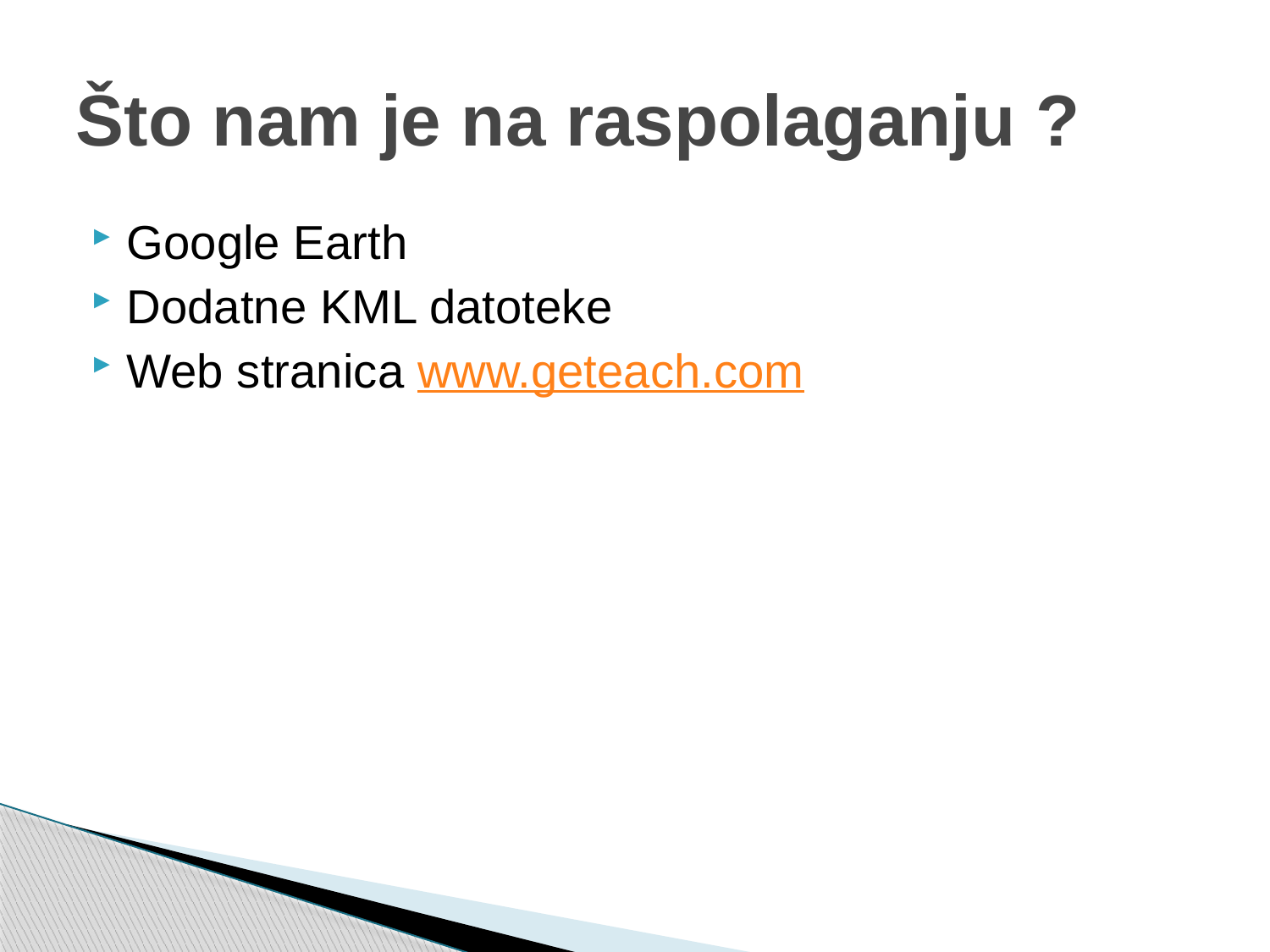

# Što nam je na raspolaganju ?
Google Earth
Dodatne KML datoteke
Web stranica www.geteach.com